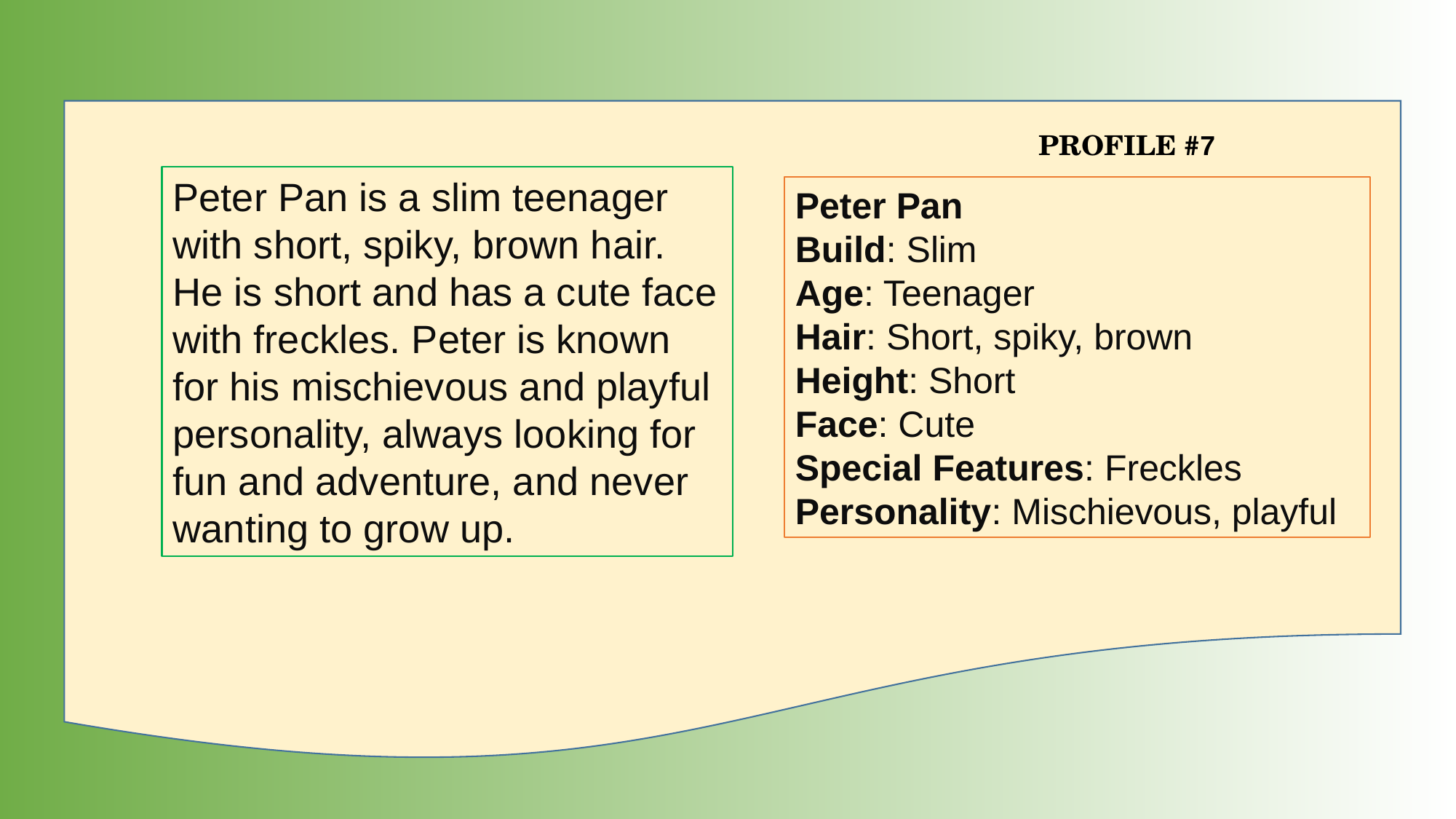

PROFILE #7
Peter Pan is a slim teenager with short, spiky, brown hair. He is short and has a cute face with freckles. Peter is known for his mischievous and playful personality, always looking for fun and adventure, and never wanting to grow up.
Peter Pan
Build: Slim
Age: Teenager
Hair: Short, spiky, brown
Height: Short
Face: Cute
Special Features: Freckles
Personality: Mischievous, playful